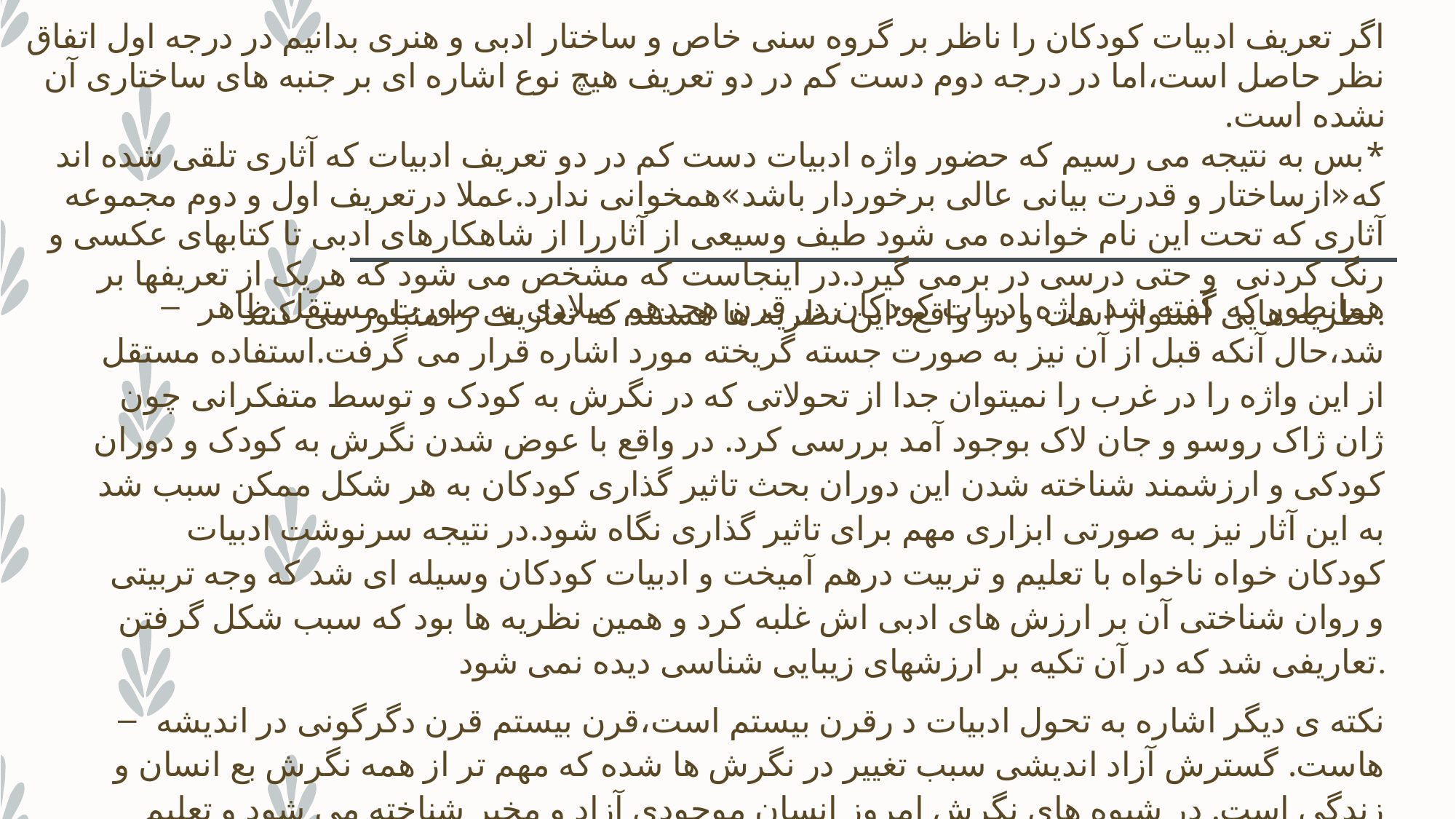

# اگر تعریف ادبیات کودکان را ناظر بر گروه سنی خاص و ساختار ادبی و هنری بدانیم در درجه اول اتفاق نظر حاصل است،اما در درجه دوم دست کم در دو تعریف هیچ نوع اشاره ای بر جنبه های ساختاری آن نشده است. *بس به نتیجه می رسیم که حضور واژه ادبیات دست کم در دو تعریف ادبیات که آثاری تلقی شده اند که«ازساختار و قدرت بیانی عالی برخوردار باشد»همخوانی ندارد.عملا درتعریف اول و دوم مجموعه آثاری که تحت این نام خوانده می شود طیف وسیعی از آثاررا از شاهکارهای ادبی تا کتابهای عکسی و رنگ کردنی  و حتی درسی در برمی گیرد.در اینجاست که مشخص می شود که هریک از تعریفها بر نظریه هایی استوار است و در واقع :این نظریه ها هستند که تعاریف را متبلور می کنند.
همانطور که گفته شد واژه ادبیات کودکان در قرن هجدهم میلادی به صورت مستقل ظاهر شد،حال آنکه قبل از آن نیز به صورت جسته گریخته مورد اشاره قرار می گرفت.استفاده مستقل از این واژه را در غرب را نمیتوان جدا از تحولاتی که در نگرش به کودک و توسط متفکرانی چون ژان ژاک روسو و جان لاک بوجود آمد بررسی کرد. در واقع با عوض شدن نگرش به کودک و دوران کودکی و ارزشمند شناخته شدن این دوران بحث تاثیر گذاری کودکان به هر شکل ممکن سبب شد به این آثار نیز به صورتی ابزاری مهم برای تاثیر گذاری نگاه شود.در نتیجه سرنوشت ادبیات کودکان خواه ناخواه با تعلیم و تربیت درهم آمیخت و ادبیات کودکان وسیله ای شد که وجه تربیتی و روان شناختی آن بر ارزش های ادبی اش غلبه کرد و همین نظریه ها بود که سبب شکل گرفتن تعاریفی شد که در آن تکیه بر ارزشهای زیبایی شناسی دیده نمی شود.
نکته ی دیگر اشاره به تحول ادبیات د رقرن بیستم است،قرن بیستم قرن دگرگونی در اندیشه هاست. گسترش آزاد اندیشی سبب تغییر در نگرش ها شده که مهم تر از همه نگرش بع انسان و زندگی است. در شیوه های نگرش امروز انسان موجودی آزاد و مخیر شناخته می شود و تعلیم وتربیت نیز ازین نظریه پیروی میکند.